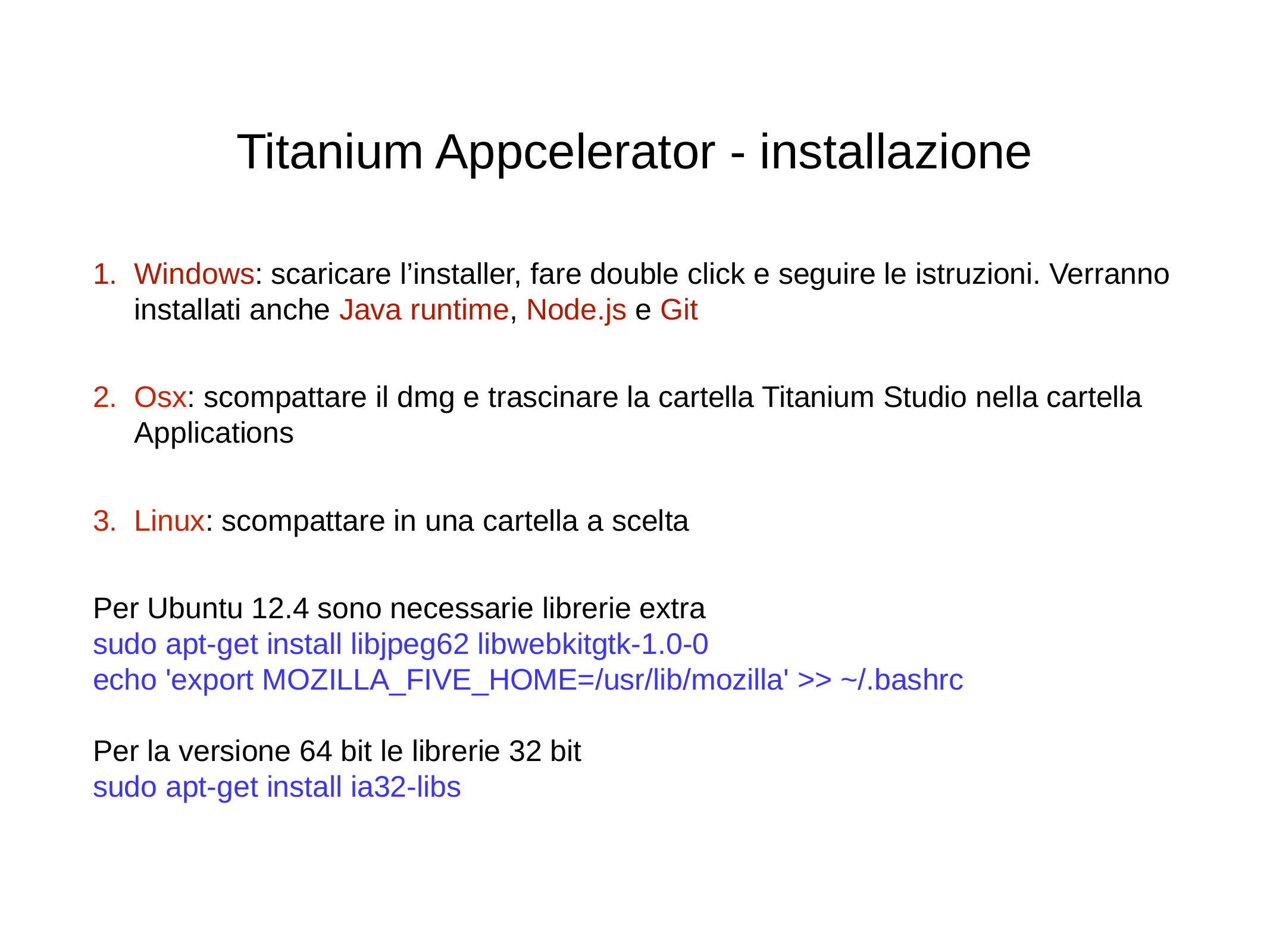

# Titanium Appcelerator - installazione
Windows: scaricare l’installer, fare double click e seguire le istruzioni. Verranno installati anche Java runtime, Node.js e Git
Osx: scompattare il dmg e trascinare la cartella Titanium Studio nella cartella Applications
Linux: scompattare in una cartella a scelta
Per Ubuntu 12.4 sono necessarie librerie extra
sudo apt-get install libjpeg62 libwebkitgtk-1.0-0
echo 'export MOZILLA_FIVE_HOME=/usr/lib/mozilla' >> ~/.bashrc

Per la versione 64 bit le librerie 32 bit
sudo apt-get install ia32-libs